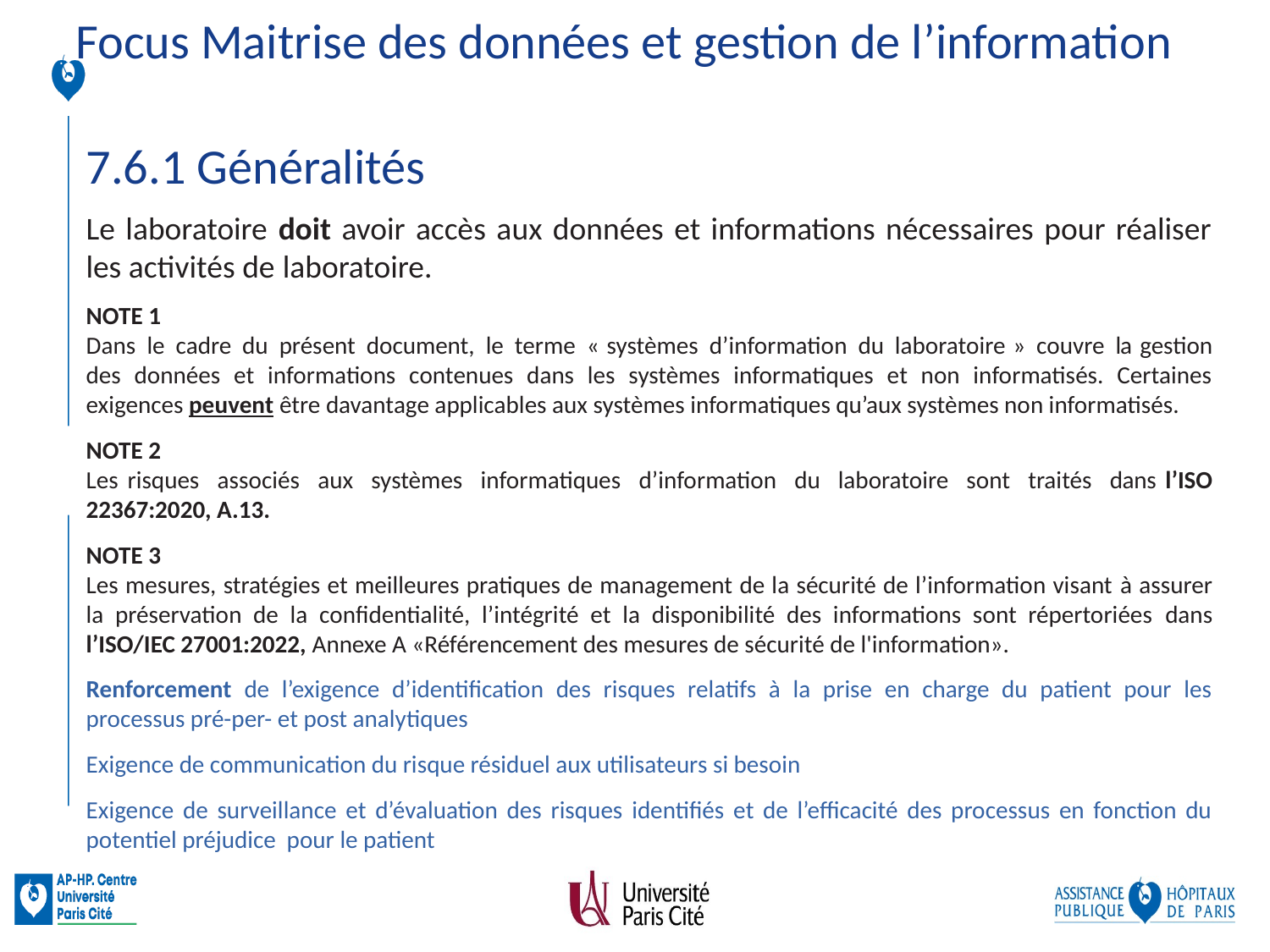

Focus Maitrise des données et gestion de l’information
7.6.1 Généralités
Le laboratoire doit avoir accès aux données et informations nécessaires pour réaliser les activités de laboratoire.
NOTE 1
Dans le cadre du présent document, le terme « systèmes d’information du laboratoire » couvre la gestion des données et informations contenues dans les systèmes informatiques et non informatisés. Certaines exigences peuvent être davantage applicables aux systèmes informatiques qu’aux systèmes non informatisés.
NOTE 2
Les risques  associés  aux  systèmes  informatiques  d’information  du  laboratoire  sont  traités  dans l’ISO 22367:2020, A.13.
NOTE 3
Les mesures, stratégies et meilleures pratiques de management de la sécurité de l’information visant à assurer la préservation de la confidentialité, l’intégrité et la disponibilité des informations sont répertoriées dans l’ISO/IEC 27001:2022, Annexe A «Référencement des mesures de sécurité de l'information».
Renforcement de l’exigence d’identification des risques relatifs à la prise en charge du patient pour les processus pré-per- et post analytiques
Exigence de communication du risque résiduel aux utilisateurs si besoin
Exigence de surveillance et d’évaluation des risques identifiés et de l’efficacité des processus en fonction du potentiel préjudice  pour le patient